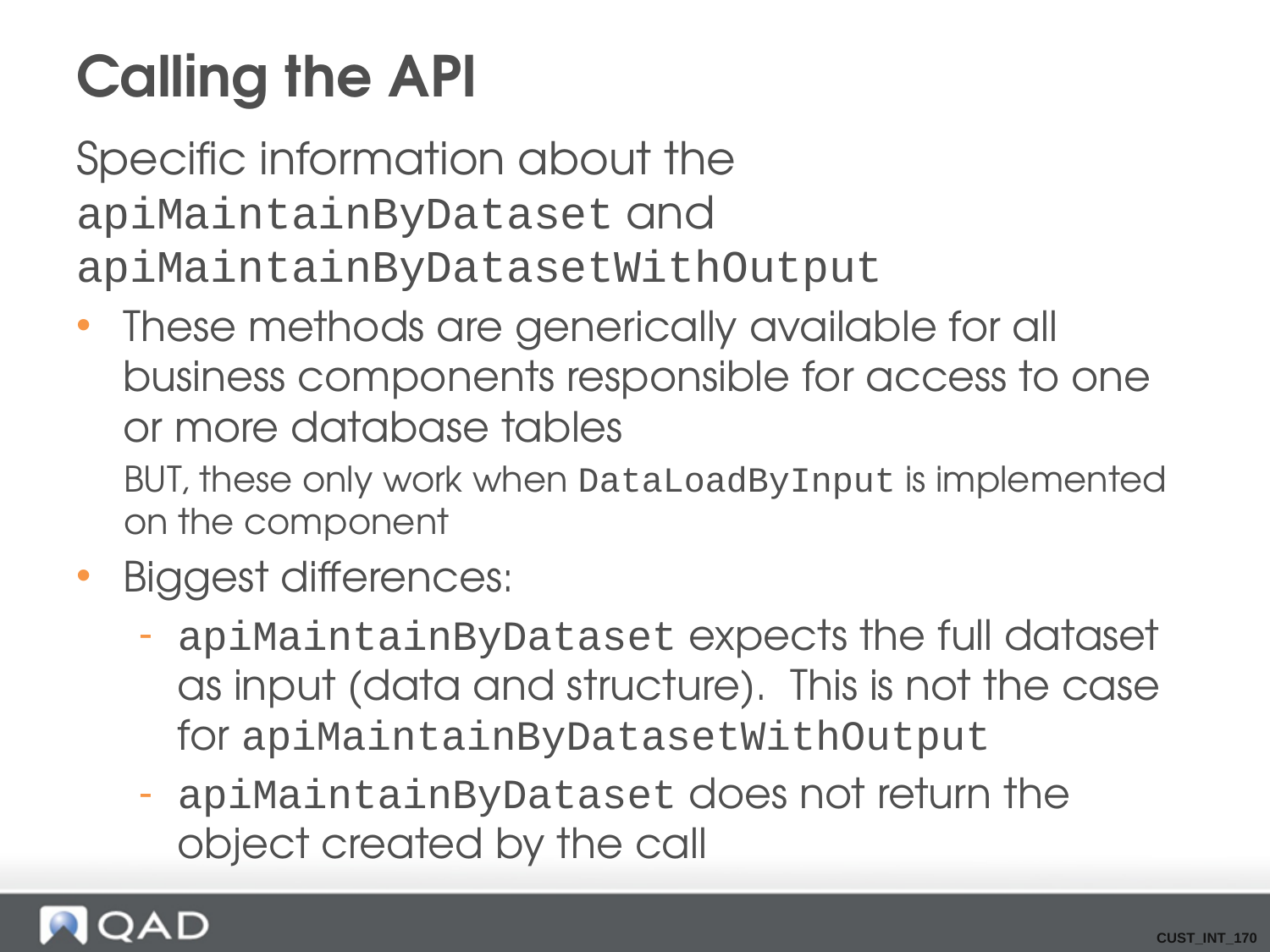

# Calling the API
Specific information about the apiMaintainByDataset and apiMaintainByDatasetWithOutput
These methods are generically available for all business components responsible for access to one or more database tables
BUT, these only work when DataLoadByInput is implemented on the component
Biggest differences:
apiMaintainByDataset expects the full dataset as input (data and structure).  This is not the case for apiMaintainByDatasetWithOutput
apiMaintainByDataset does not return the object created by the call
CUST_INT_170